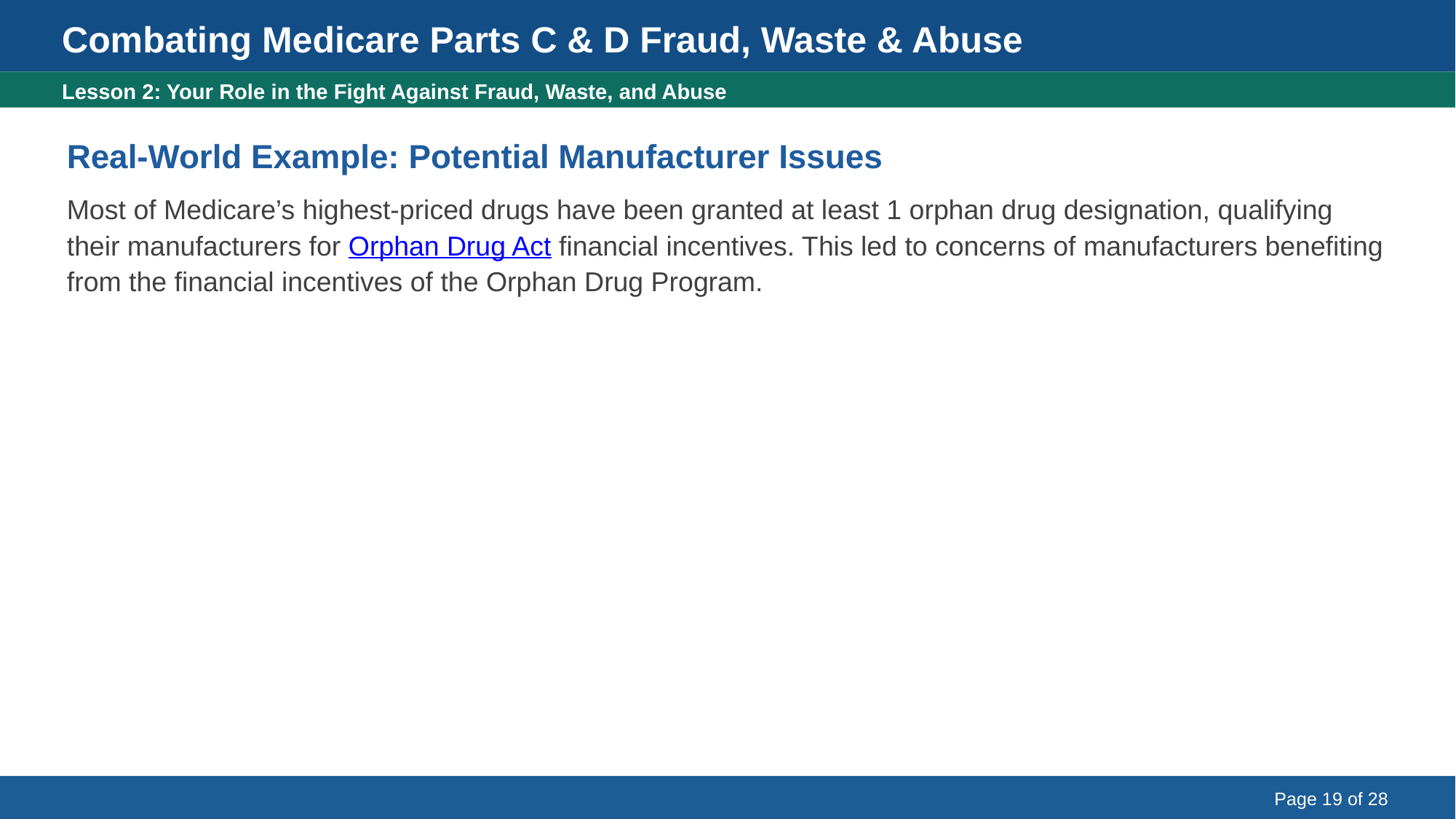

Combating Medicare Parts C & D Fraud, Waste & Abuse
Real-World Example: Potential Manufacturer Issues

Lesson 2: Your Role in the Fight Against Fraud, Waste, and Abuse
Real-World Example: Potential Manufacturer Issues
Most of Medicare’s highest-priced drugs have been granted at least 1 orphan drug designation, qualifying their manufacturers for Orphan Drug Act financial incentives. This led to concerns of manufacturers benefiting from the financial incentives of the Orphan Drug Program.

Page 19 of 28